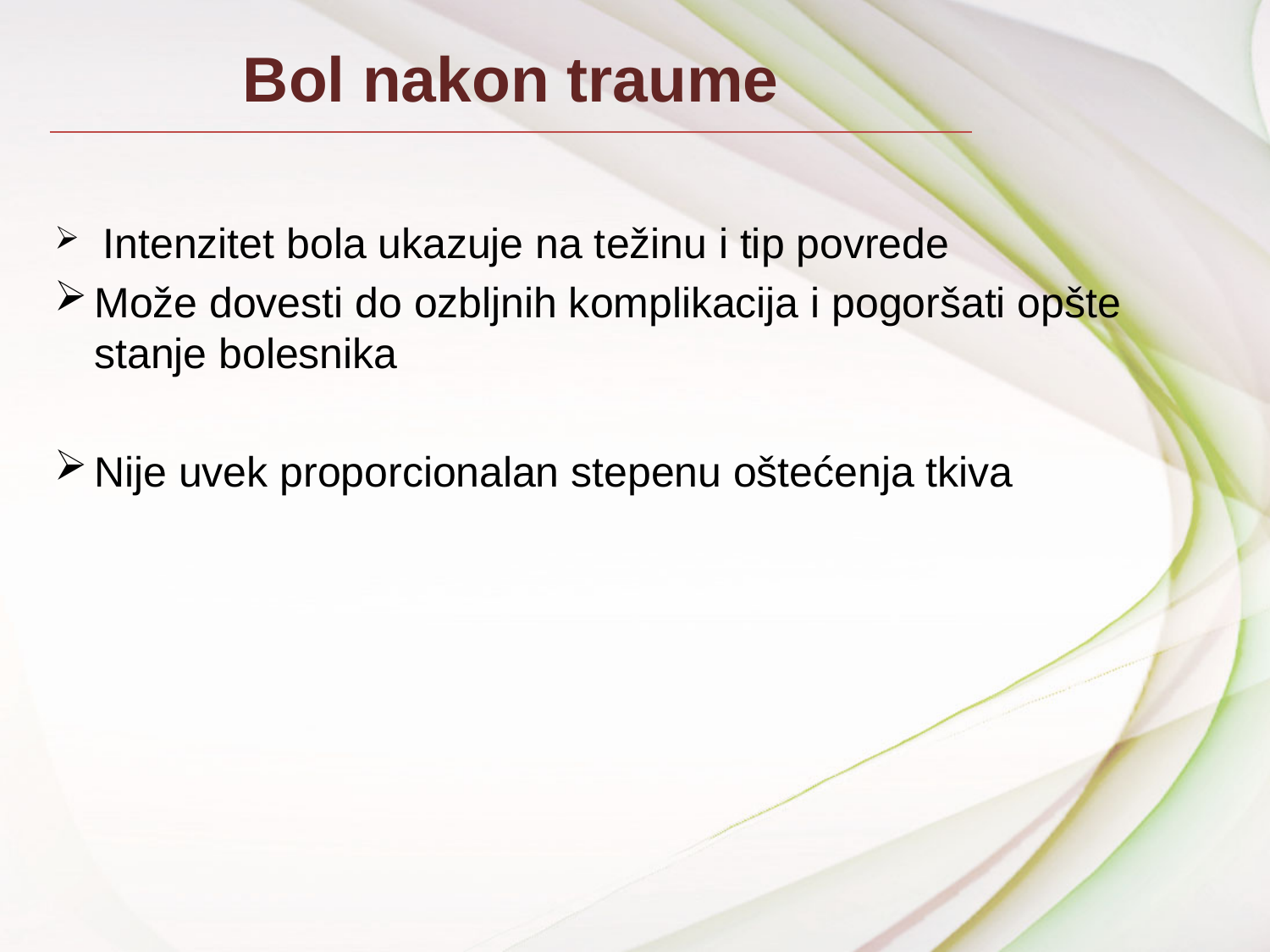

Bol nakon traume

 Intenzitet bola ukazuje na težinu i tip povrede
Može dovesti do ozbljnih komplikacija i pogoršati opšte      stanje bolesnika

Nije uvek proporcionalan stepenu oštećenja tkiva